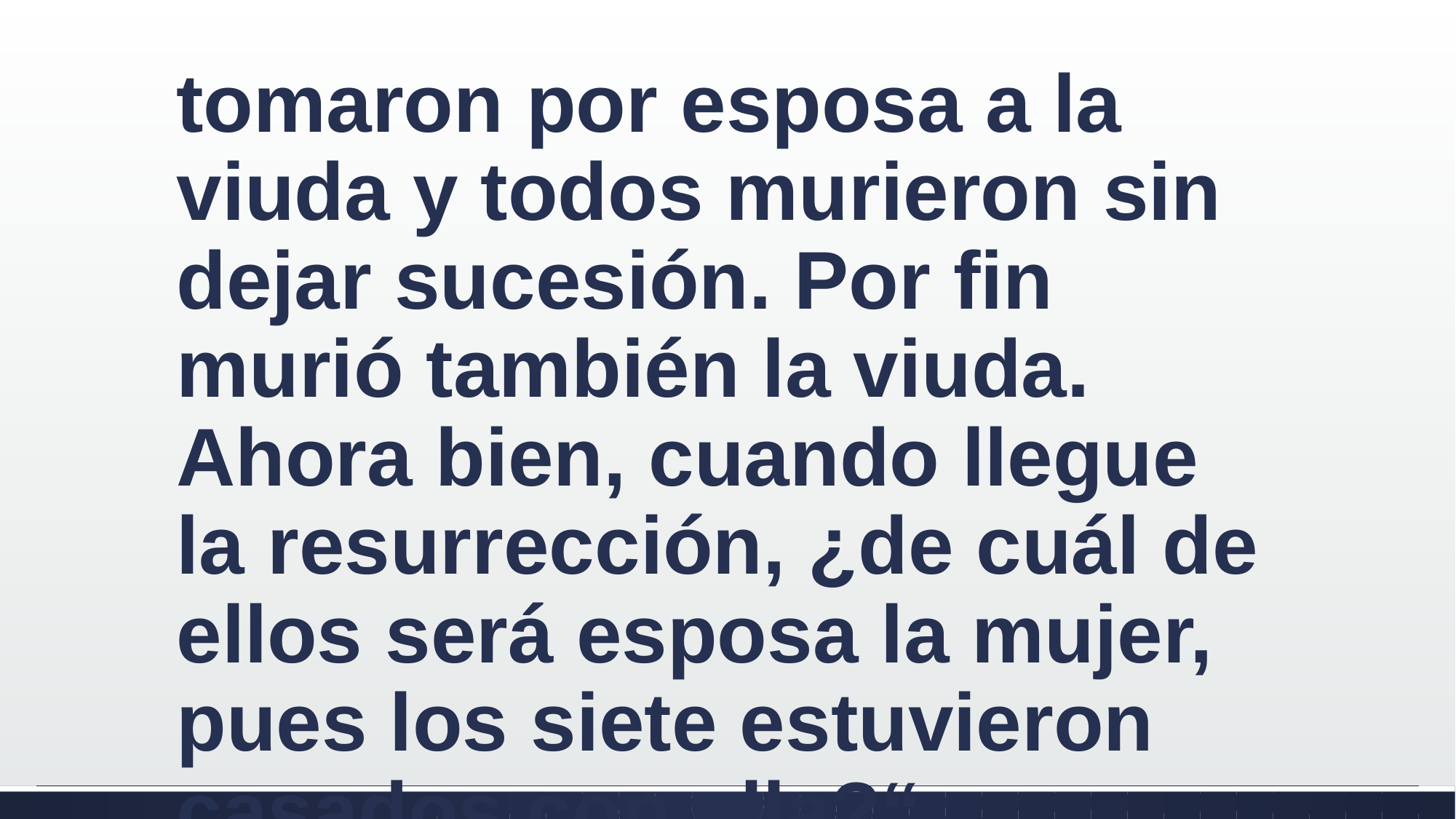

#
tomaron por esposa a la viuda y todos murieron sin dejar sucesión. Por fin murió también la viuda. Ahora bien, cuando llegue la resurrección, ¿de cuál de ellos será esposa la mujer, pues los siete estuvieron casados con ella?“